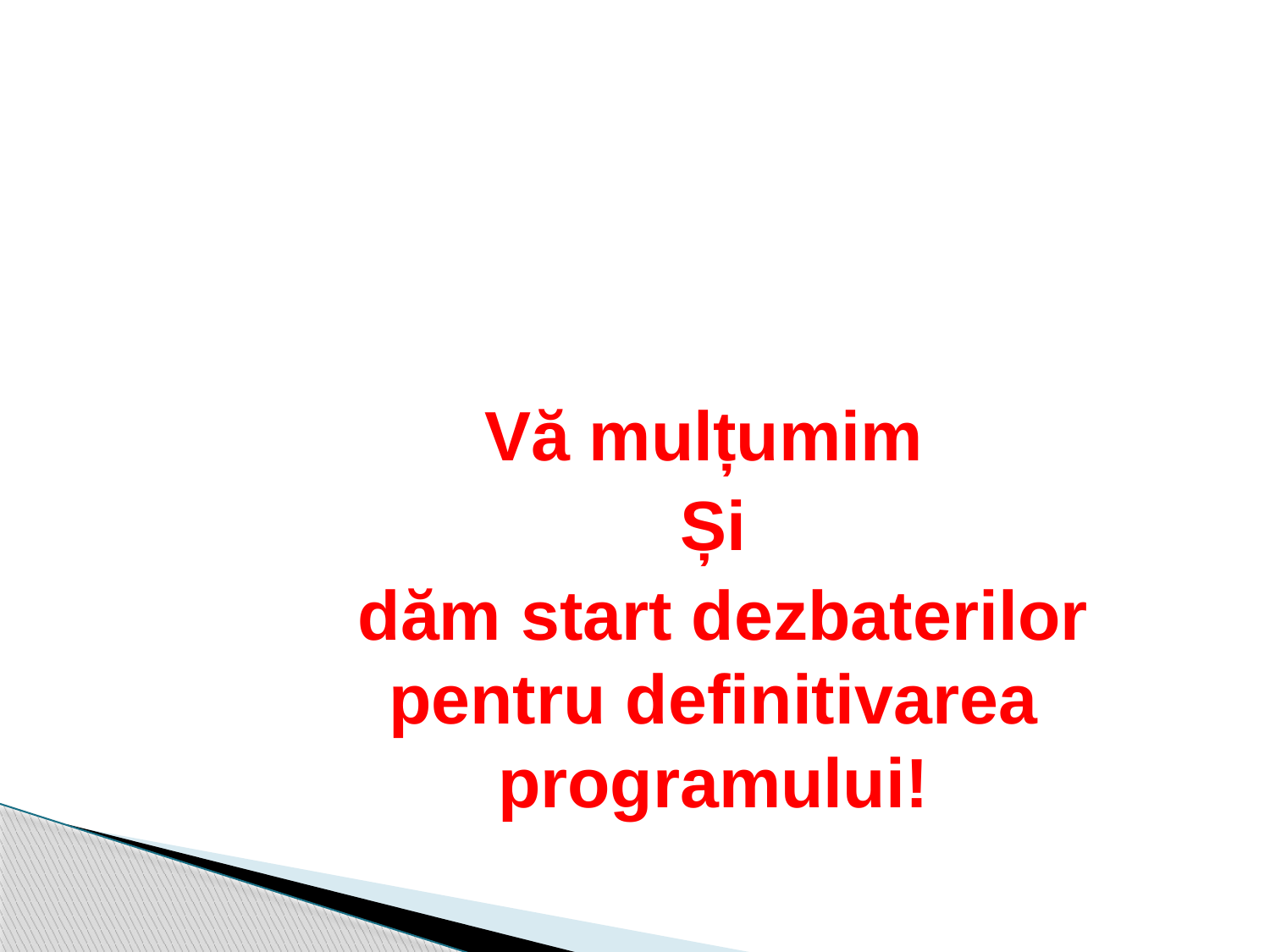

Vă mulțumim
Și
 dăm start dezbaterilor pentru definitivarea programului!